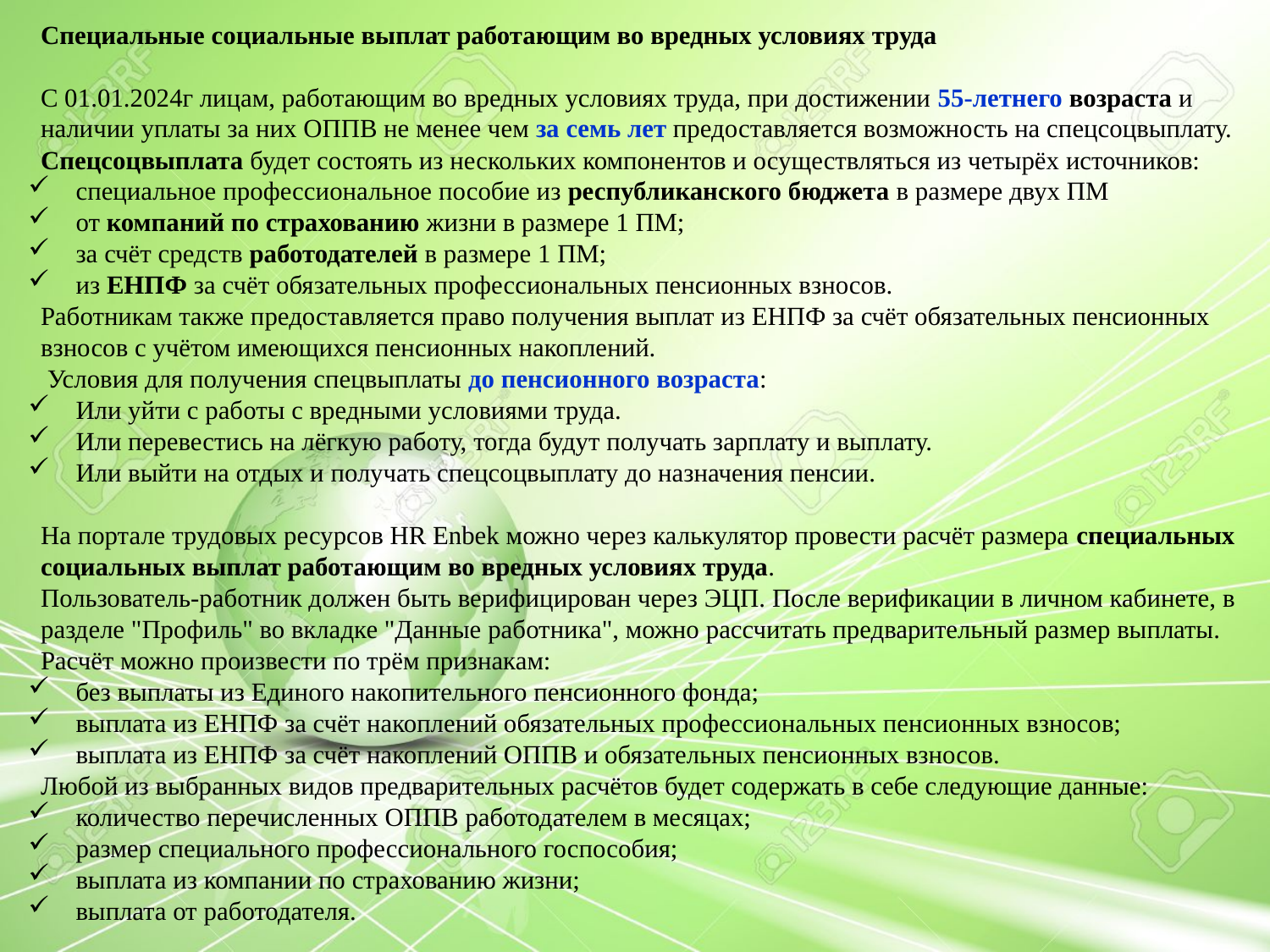

Специальные социальные выплат работающим во вредных условиях труда

С 01.01.2024г лицам, работающим во вредных условиях труда, при достижении 55-летнего возраста и наличии уплаты за них ОППВ не менее чем за семь лет предоставляется возможность на спецсоцвыплату.
Спецсоцвыплата будет состоять из нескольких компонентов и осуществляться из четырёх источников:
специальное профессиональное пособие из республиканского бюджета в размере двух ПМ
от компаний по страхованию жизни в размере 1 ПМ;
за счёт средств работодателей в размере 1 ПМ;
из ЕНПФ за счёт обязательных профессиональных пенсионных взносов.
Работникам также предоставляется право получения выплат из ЕНПФ за счёт обязательных пенсионных взносов с учётом имеющихся пенсионных накоплений.
 Условия для получения спецвыплаты до пенсионного возраста:
Или уйти с работы с вредными условиями труда.
Или перевестись на лёгкую работу, тогда будут получать зарплату и выплату.
Или выйти на отдых и получать спецсоцвыплату до назначения пенсии.

На портале трудовых ресурсов HR Enbek можно через калькулятор провести расчёт размера специальных социальных выплат работающим во вредных условиях труда.
Пользователь-работник должен быть верифицирован через ЭЦП. После верификации в личном кабинете, в разделе "Профиль" во вкладке "Данные работника", можно рассчитать предварительный размер выплаты.
Расчёт можно произвести по трём признакам:
без выплаты из Единого накопительного пенсионного фонда;
выплата из ЕНПФ за счёт накоплений обязательных профессиональных пенсионных взносов;
выплата из ЕНПФ за счёт накоплений ОППВ и обязательных пенсионных взносов.
Любой из выбранных видов предварительных расчётов будет содержать в себе следующие данные:
количество перечисленных ОППВ работодателем в месяцах;
размер специального профессионального госпособия;
выплата из компании по страхованию жизни;
выплата от работодателя.